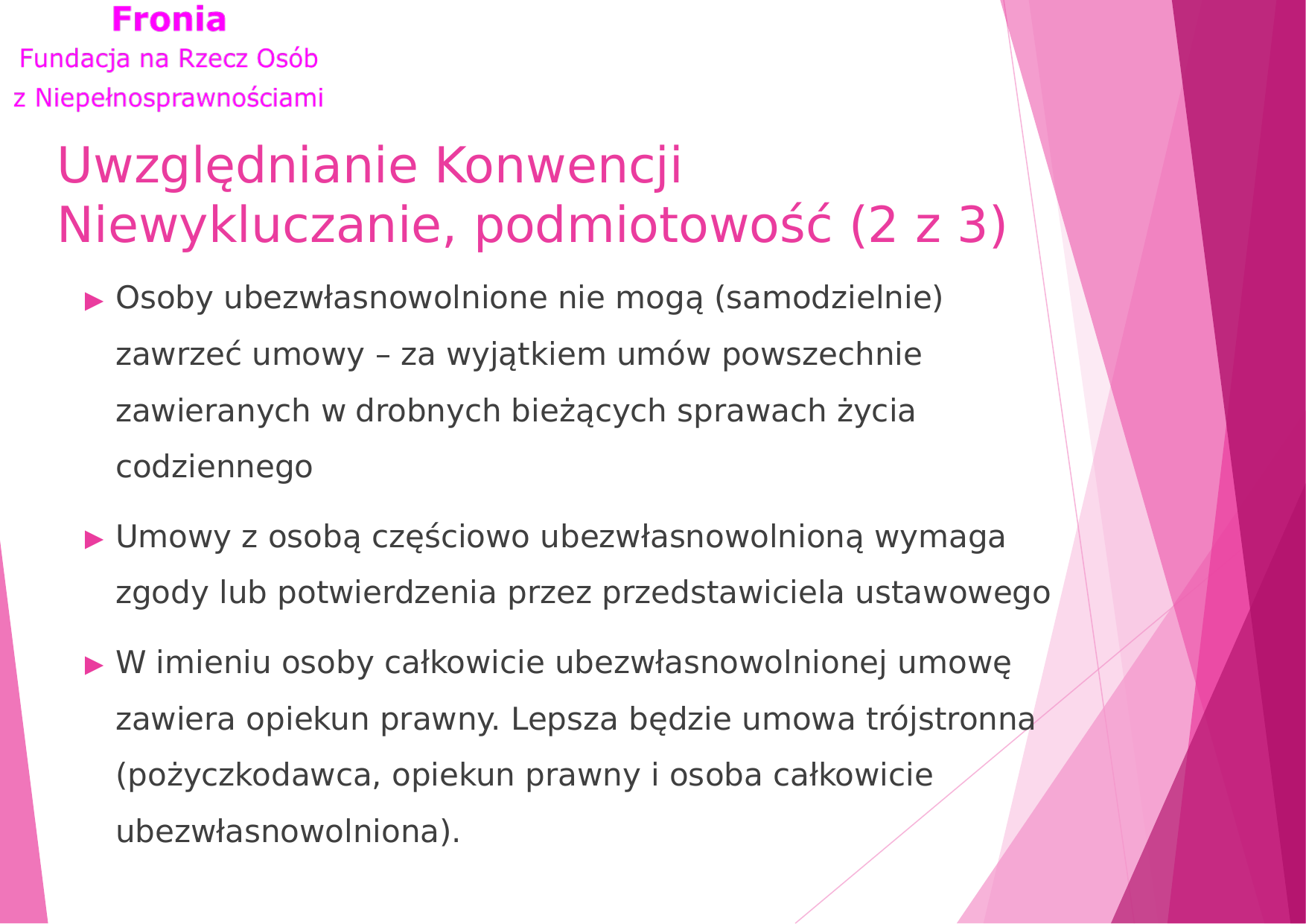

# Uwzględnianie Konwencji Niewykluczanie, podmiotowość (2 z 3)
Osoby ubezwłasnowolnione nie mogą (samodzielnie) zawrzeć umowy – za wyjątkiem umów powszechnie zawieranych w drobnych bieżących sprawach życia codziennego
Umowy z osobą częściowo ubezwłasnowolnioną wymaga zgody lub potwierdzenia przez przedstawiciela ustawowego
W imieniu osoby całkowicie ubezwłasnowolnionej umowę zawiera opiekun prawny. Lepsza będzie umowa trójstronna (pożyczkodawca, opiekun prawny i osoba całkowicie ubezwłasnowolniona).